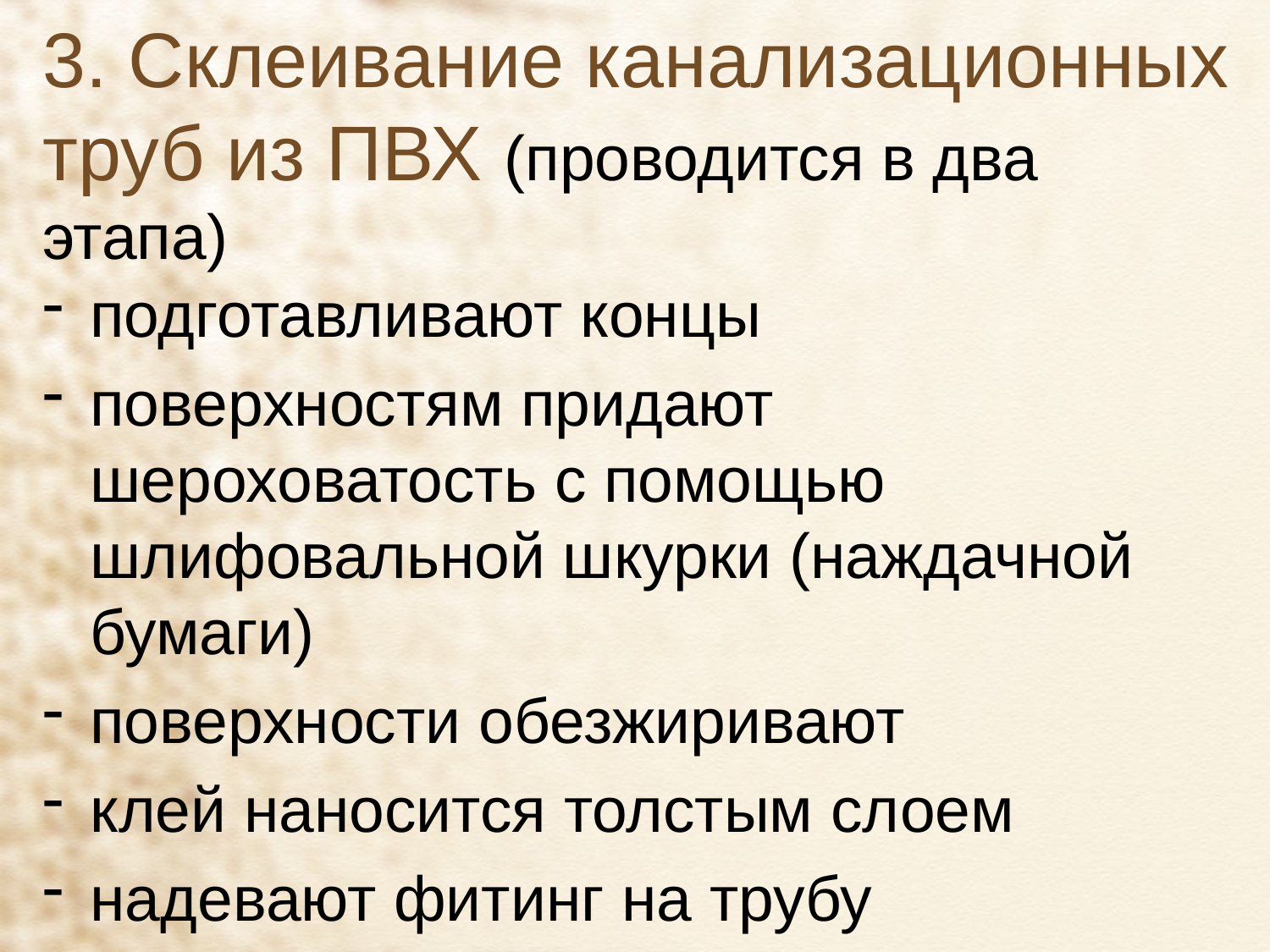

# 3. Склеивание канализационных труб из ПВХ (проводится в два этапа)
подготавливают концы
поверхностям придают шероховатость с помощью шлифовальной шкурки (наждачной бумаги)
поверхности обезжиривают
клей наносится толстым слоем
надевают фитинг на трубу